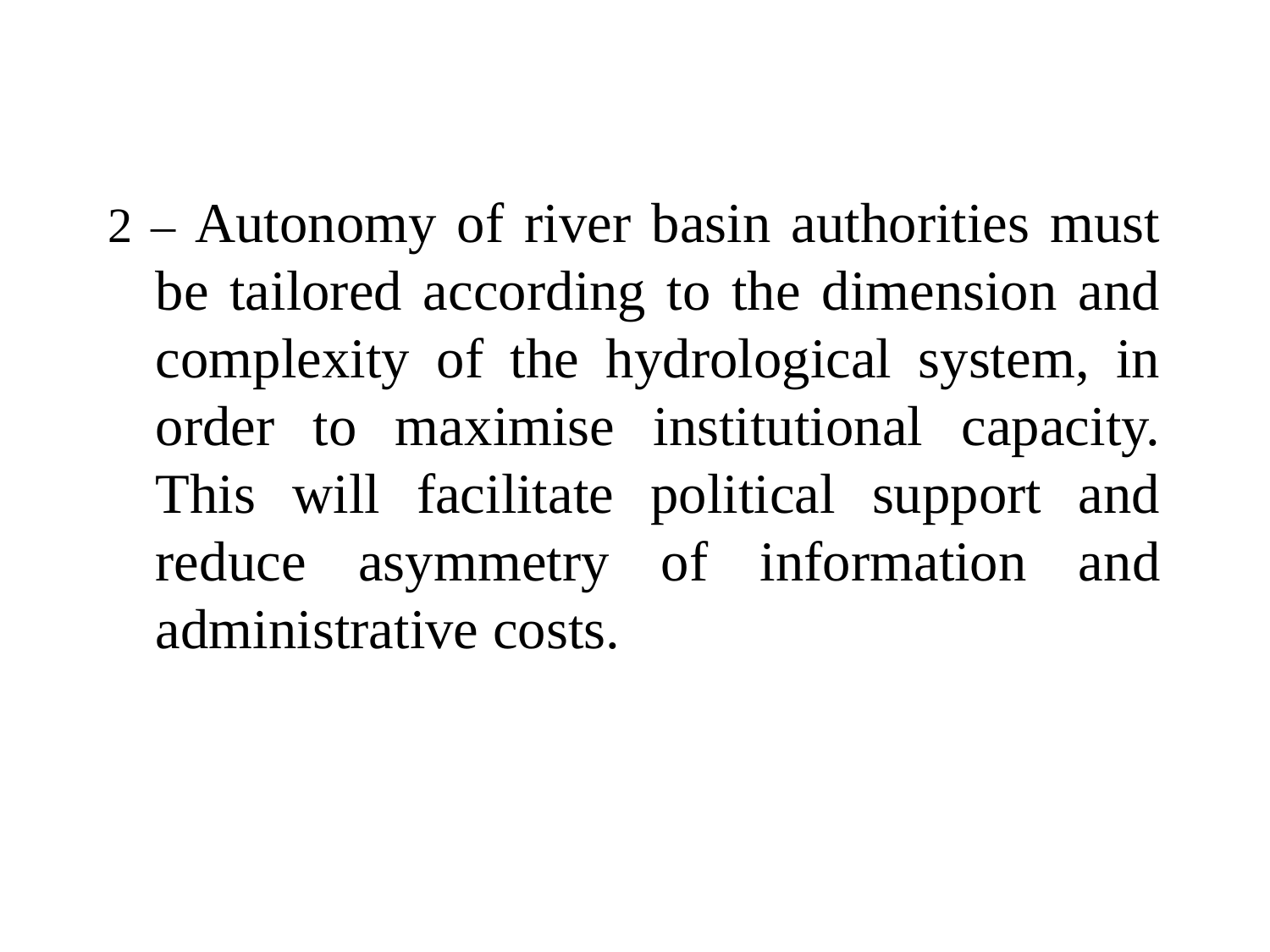

#
2 – Autonomy of river basin authorities must be tailored according to the dimension and complexity of the hydrological system, in order to maximise institutional capacity. This will facilitate political support and reduce asymmetry of information and administrative costs.